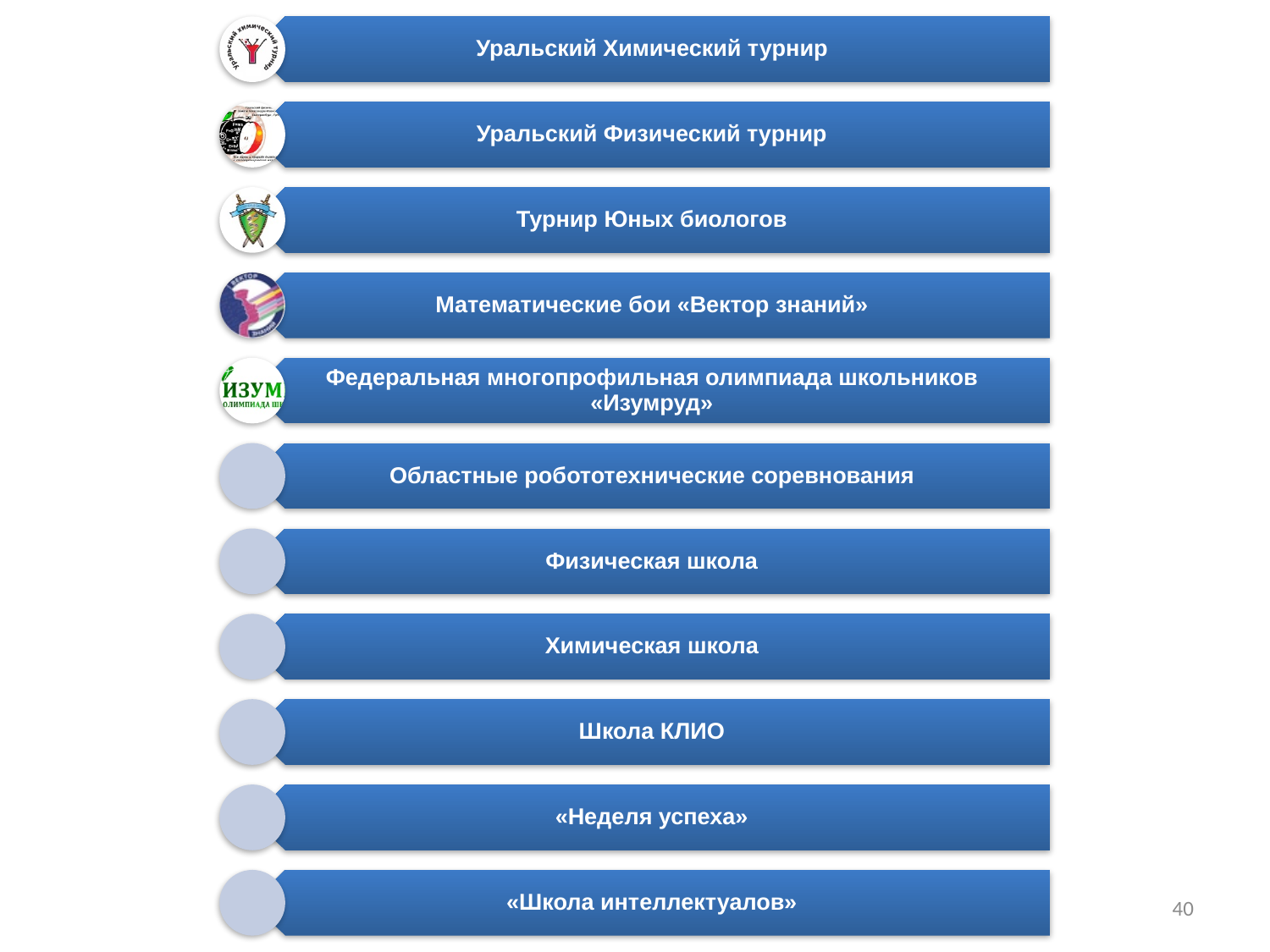

Уральский Химический турнир
Уральский Физический турнир
Турнир Юных биологов
Математические бои «Вектор знаний»
Федеральная многопрофильная олимпиада школьников «Изумруд»
Областные робототехнические соревнования
Физическая школа
Химическая школа
Школа КЛИО
«Неделя успеха»
«Школа интеллектуалов»
40